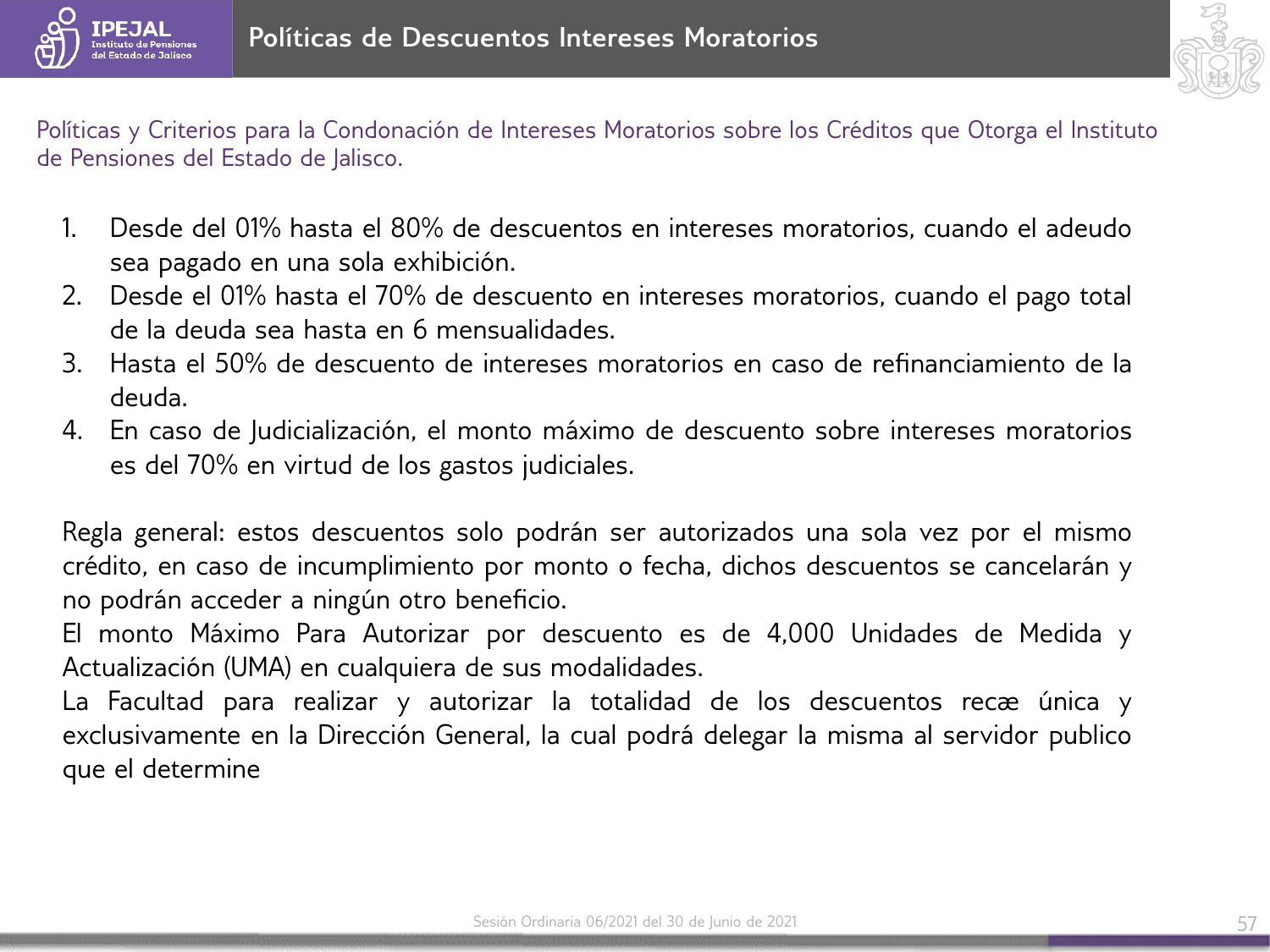

# Políticas de Descuentos Intereses Moratorios
Políticas y Criterios para la Condonación de Intereses Moratorios sobre los Créditos que Otorga el Instituto de Pensiones del Estado de Jalisco.
Desde del 01% hasta el 80% de descuentos en intereses moratorios, cuando el adeudo sea pagado en una sola exhibición.
Desde el 01% hasta el 70% de descuento en intereses moratorios, cuando el pago total de la deuda sea hasta en 6 mensualidades.
Hasta el 50% de descuento de intereses moratorios en caso de refinanciamiento de la deuda.
En caso de Judicialización, el monto máximo de descuento sobre intereses moratorios es del 70% en virtud de los gastos judiciales.

Regla general: estos descuentos solo podrán ser autorizados una sola vez por el mismo crédito, en caso de incumplimiento por monto o fecha, dichos descuentos se cancelarán y no podrán acceder a ningún otro beneficio.
El monto Máximo Para Autorizar por descuento es de 4,000 Unidades de Medida y Actualización (UMA) en cualquiera de sus modalidades.
La Facultad para realizar y autorizar la totalidad de los descuentos recae única y exclusivamente en la Dirección General, la cual podrá delegar la misma al servidor publico que el determine

Sesión Ordinaria 06/2021 del 30 de Junio de 2021
57